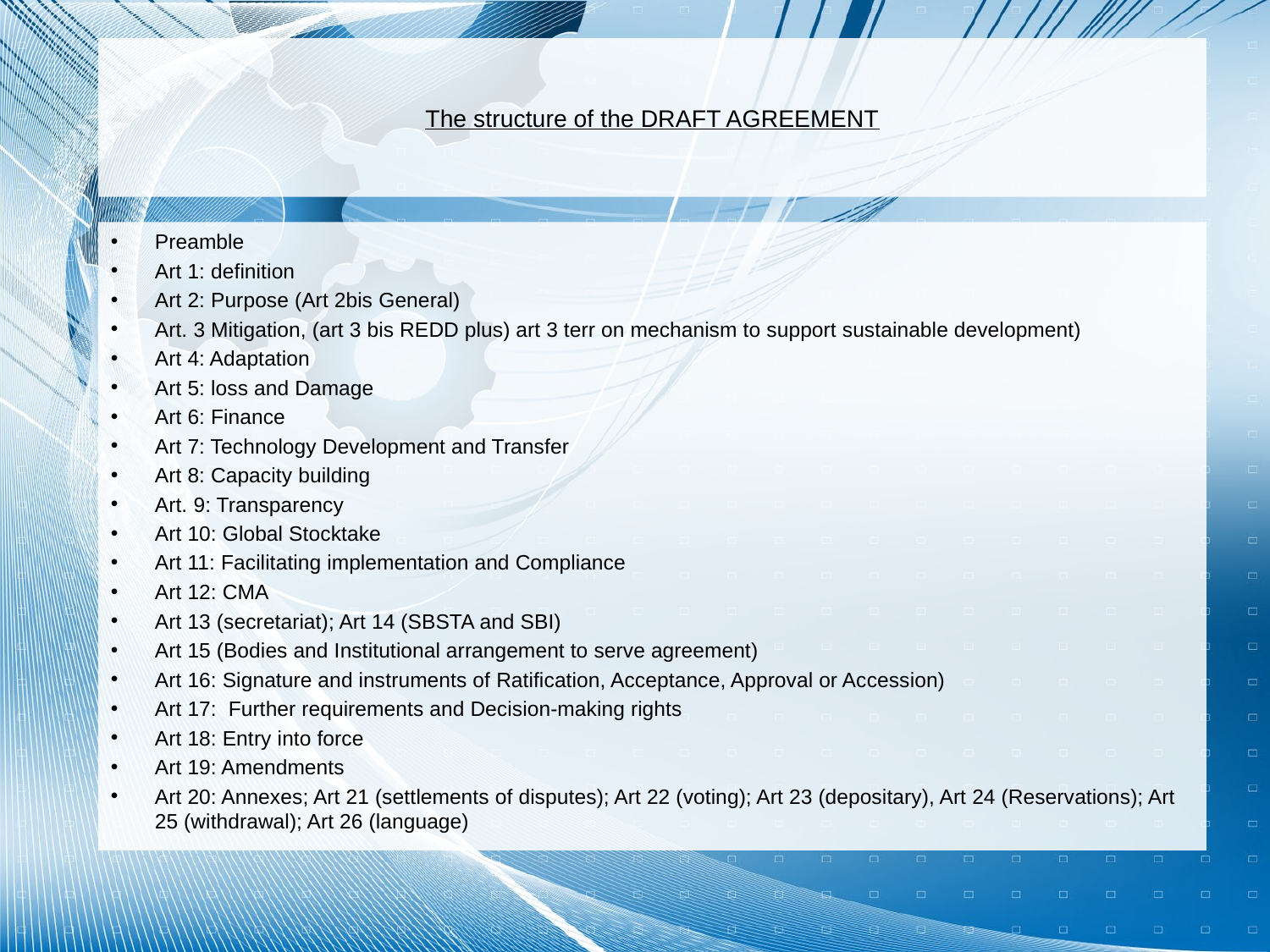

# The structure of the DRAFT AGREEMENT
Preamble
Art 1: definition
Art 2: Purpose (Art 2bis General)
Art. 3 Mitigation, (art 3 bis REDD plus) art 3 terr on mechanism to support sustainable development)
Art 4: Adaptation
Art 5: loss and Damage
Art 6: Finance
Art 7: Technology Development and Transfer
Art 8: Capacity building
Art. 9: Transparency
Art 10: Global Stocktake
Art 11: Facilitating implementation and Compliance
Art 12: CMA
Art 13 (secretariat); Art 14 (SBSTA and SBI)
Art 15 (Bodies and Institutional arrangement to serve agreement)
Art 16: Signature and instruments of Ratification, Acceptance, Approval or Accession)
Art 17:  Further requirements and Decision-making rights
Art 18: Entry into force
Art 19: Amendments
Art 20: Annexes; Art 21 (settlements of disputes); Art 22 (voting); Art 23 (depositary), Art 24 (Reservations); Art 25 (withdrawal); Art 26 (language)